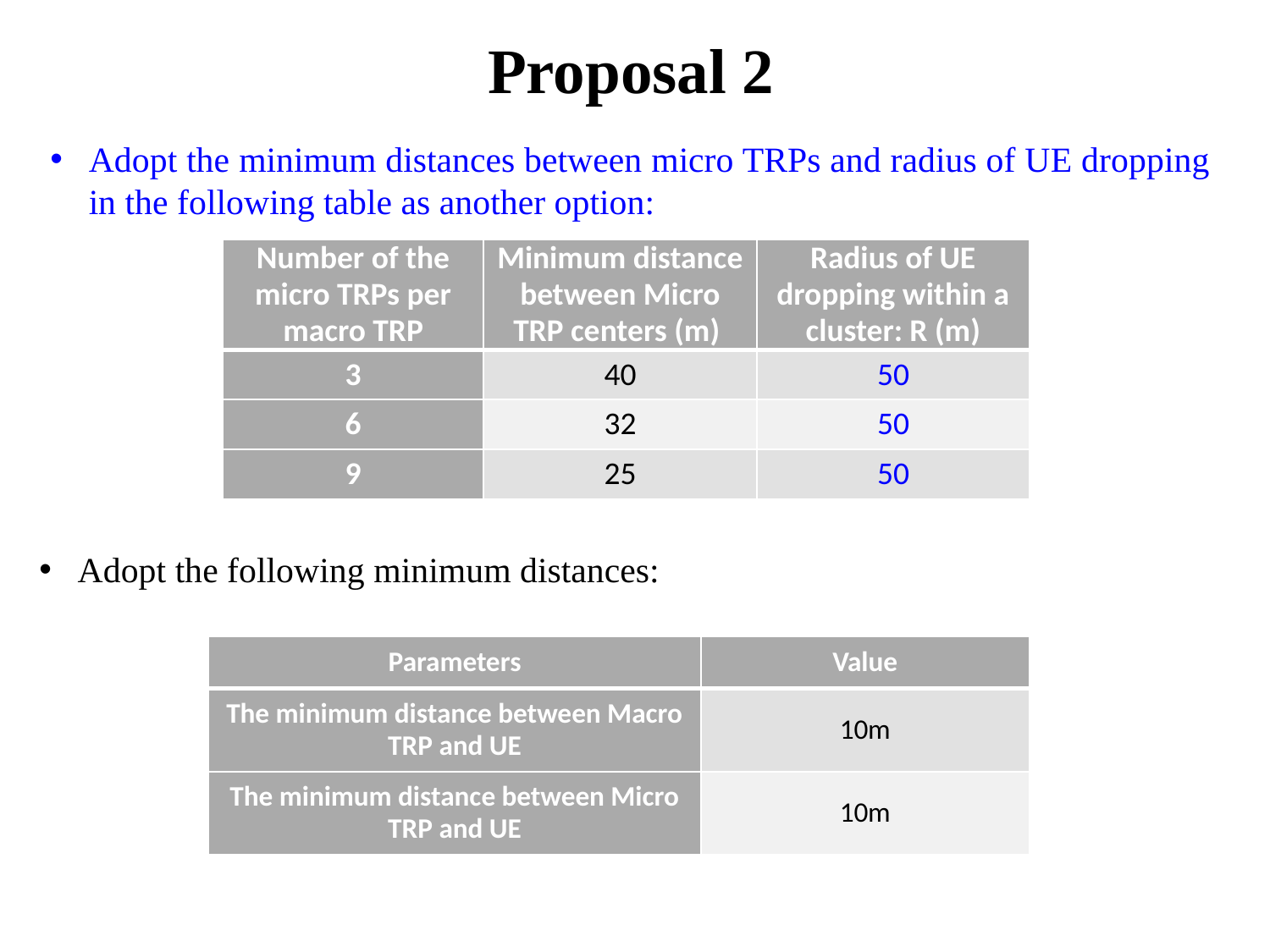

# Proposal 2

Adopt the minimum distances between micro TRPs and radius of UE dropping in the following table as another option:

| Number of the micro TRPs per macro TRP | Minimum distance between Micro TRP centers (m) | Radius of UE dropping within a cluster: R (m) |
| --- | --- | --- |
| 3 | 40 | 50 |
| 6 | 32 | 50 |
| 9 | 25 | 50 |
Adopt the following minimum distances:

| Parameters | Value |
| --- | --- |
| The minimum distance between Macro TRP and UE | 10m |
| The minimum distance between Micro TRP and UE | 10m |